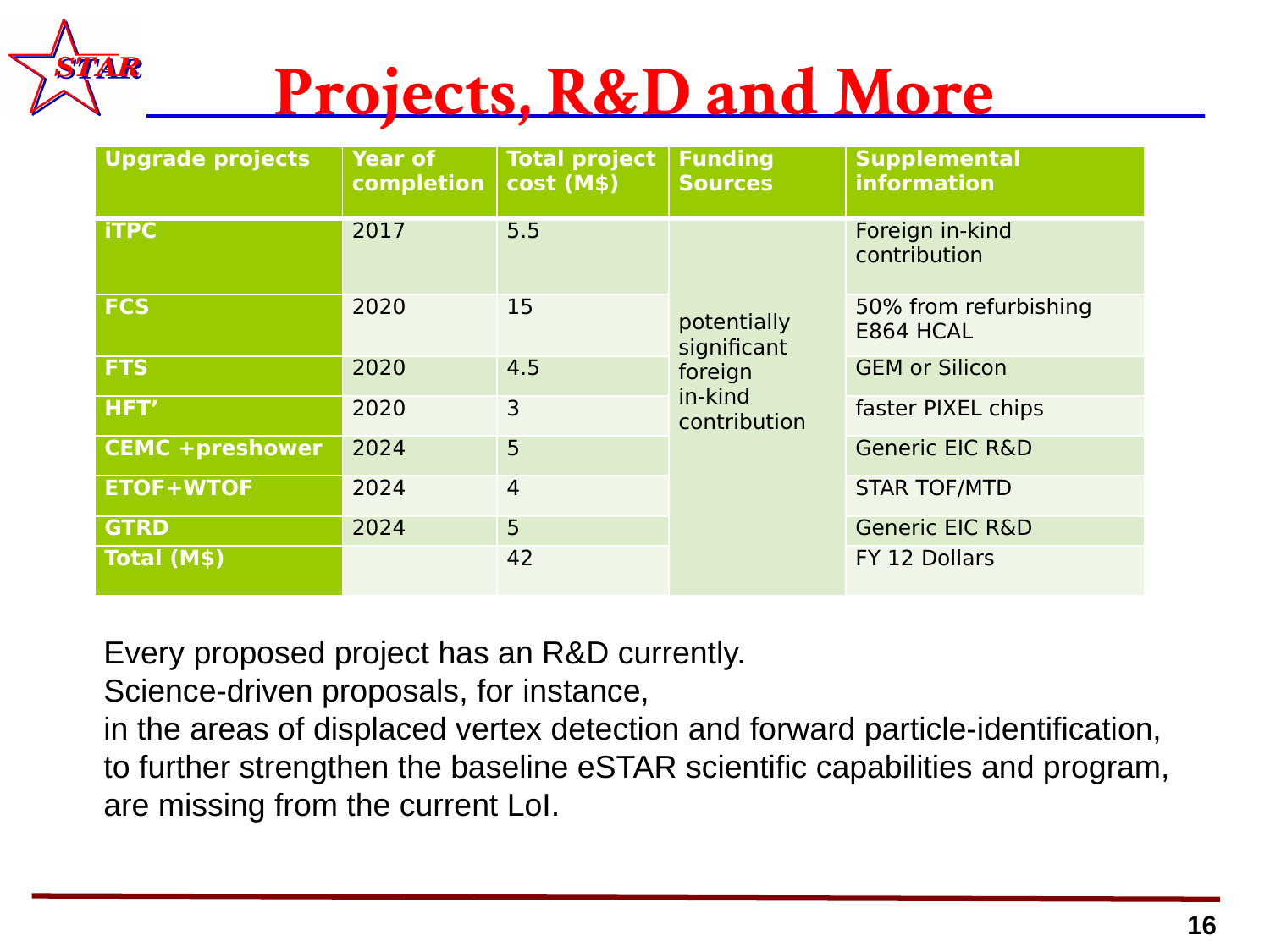

# Projects, R&D and More
| Upgrade projects | Year of completion | Total project cost (M$) | Funding Sources | Supplemental information |
| --- | --- | --- | --- | --- |
| iTPC | 2017 | 5.5 | potentially significant foreign in-kind contribution | Foreign in-kind contribution |
| FCS | 2020 | 15 |  | 50% from refurbishing E864 HCAL |
| FTS | 2020 | 4.5 |  | GEM or Silicon |
| HFT’ | 2020 | 3 |  | faster PIXEL chips |
| CEMC +preshower | 2024 | 5 |  | Generic EIC R&D |
| ETOF+WTOF | 2024 | 4 |  | STAR TOF/MTD |
| GTRD | 2024 | 5 |  | Generic EIC R&D |
| Total (M$) |  | 42 |  | FY 12 Dollars |
Every proposed project has an R&D currently.
Science-driven proposals, for instance,
in the areas of displaced vertex detection and forward particle-identification,
to further strengthen the baseline eSTAR scientific capabilities and program,
are missing from the current LoI.